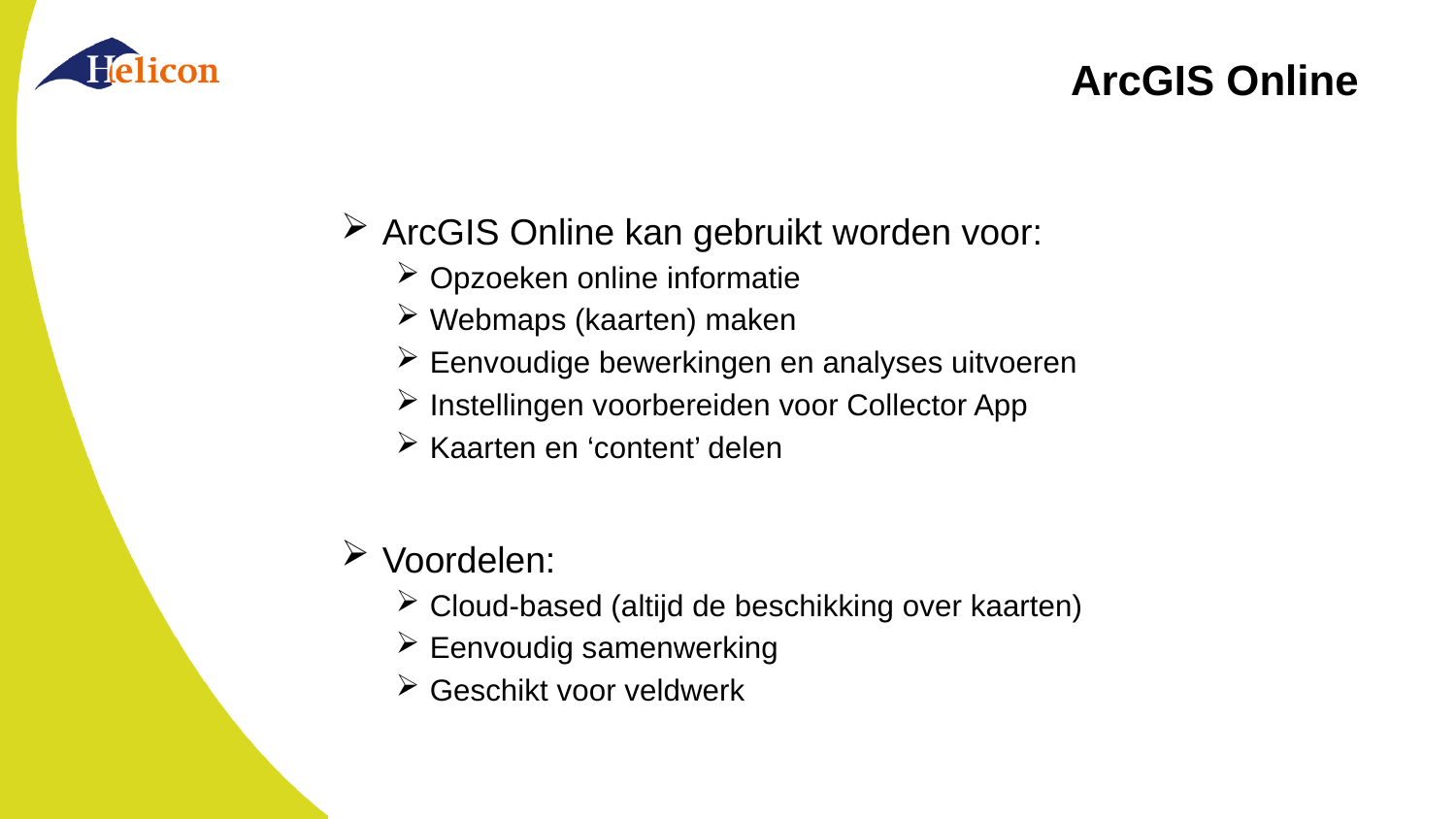

# ArcGIS Online

ArcGIS Online kan gebruikt worden voor:
Opzoeken online informatie
Webmaps (kaarten) maken
Eenvoudige bewerkingen en analyses uitvoeren
Instellingen voorbereiden voor Collector App
Kaarten en ‘content’ delen

Voordelen:
Cloud-based (altijd de beschikking over kaarten)
Eenvoudig samenwerking
Geschikt voor veldwerk